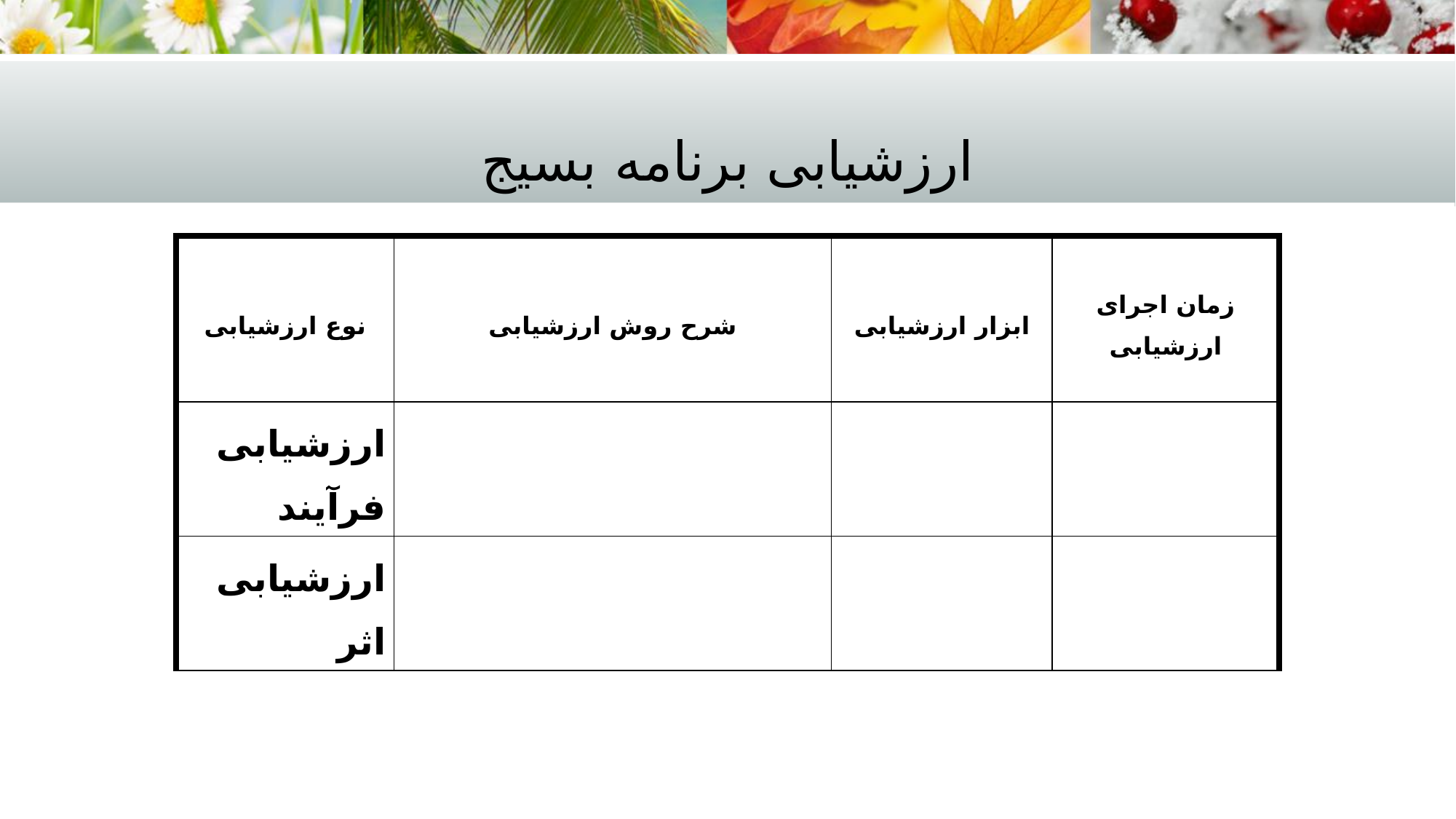

# ارزشيابی برنامه بسيج
| نوع ارزشیابی | شرح روش ارزشیابی | ابزار ارزشیابی | زمان اجرای ارزشیابی |
| --- | --- | --- | --- |
| ارزشيابی فرآيند |  |  |  |
| ارزشيابی اثر |  |  |  |